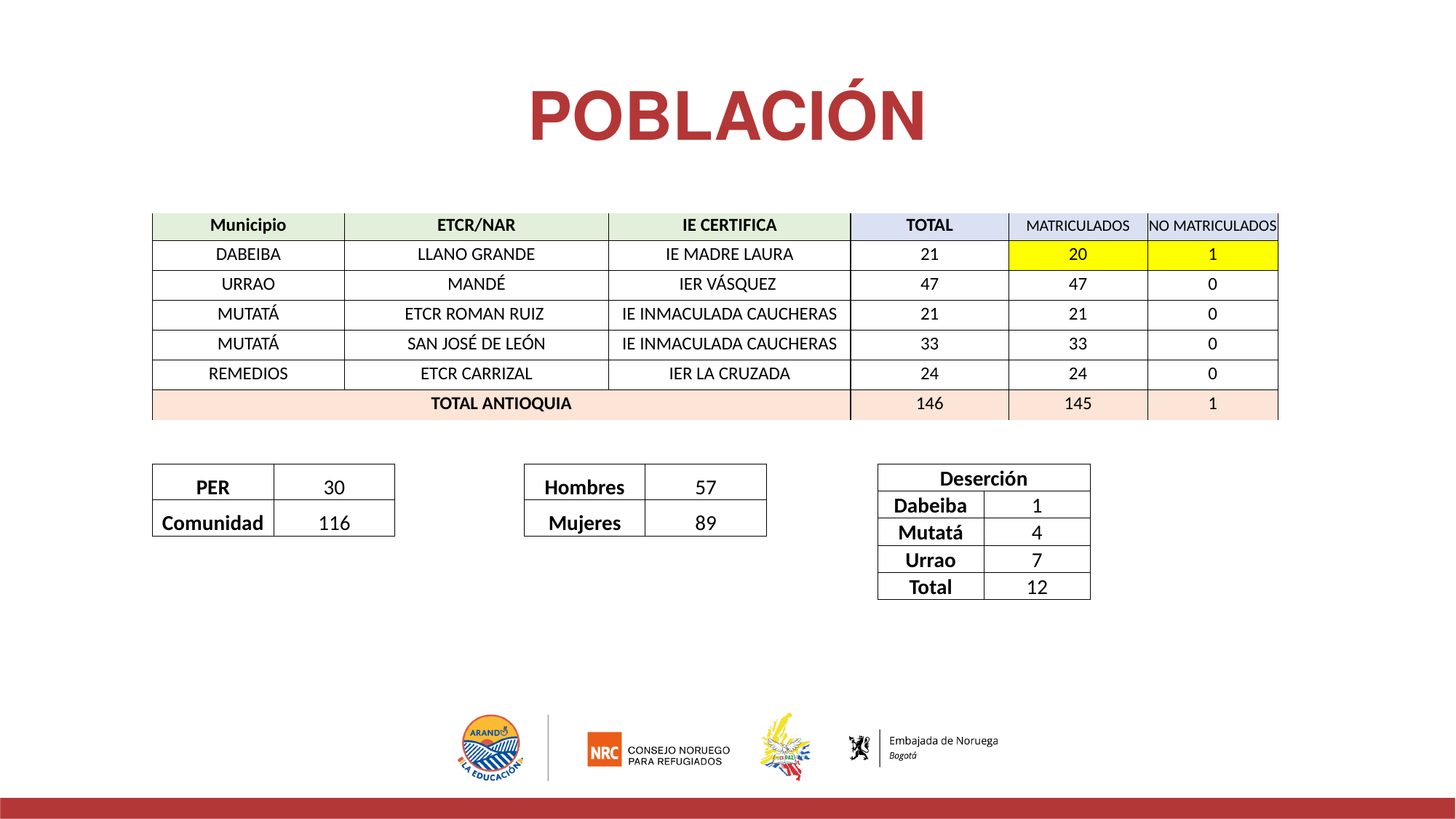

# POBLACIÓN

| Municipio | ETCR/NAR | IE CERTIFICA | TOTAL | MATRICULADOS | NO MATRICULADOS |
| --- | --- | --- | --- | --- | --- |
| DABEIBA | LLANO GRANDE | IE MADRE LAURA | 21 | 20 | 1 |
| URRAO | MANDÉ | IER VÁSQUEZ | 47 | 47 | 0 |
| MUTATÁ | ETCR ROMAN RUIZ | IE INMACULADA CAUCHERAS | 21 | 21 | 0 |
| MUTATÁ | SAN JOSÉ DE LEÓN | IE INMACULADA CAUCHERAS | 33 | 33 | 0 |
| REMEDIOS | ETCR CARRIZAL | IER LA CRUZADA | 24 | 24 | 0 |
| TOTAL ANTIOQUIA |  |  | 146 | 145 | 1 |
| Hombres | 57 |
| --- | --- |
| Mujeres | 89 |
| Deserción |  |
| --- | --- |
| Dabeiba | 1 |
| Mutatá | 4 |
| Urrao | 7 |
| Total | 12 |
| PER | 30 |
| --- | --- |
| Comunidad | 116 |